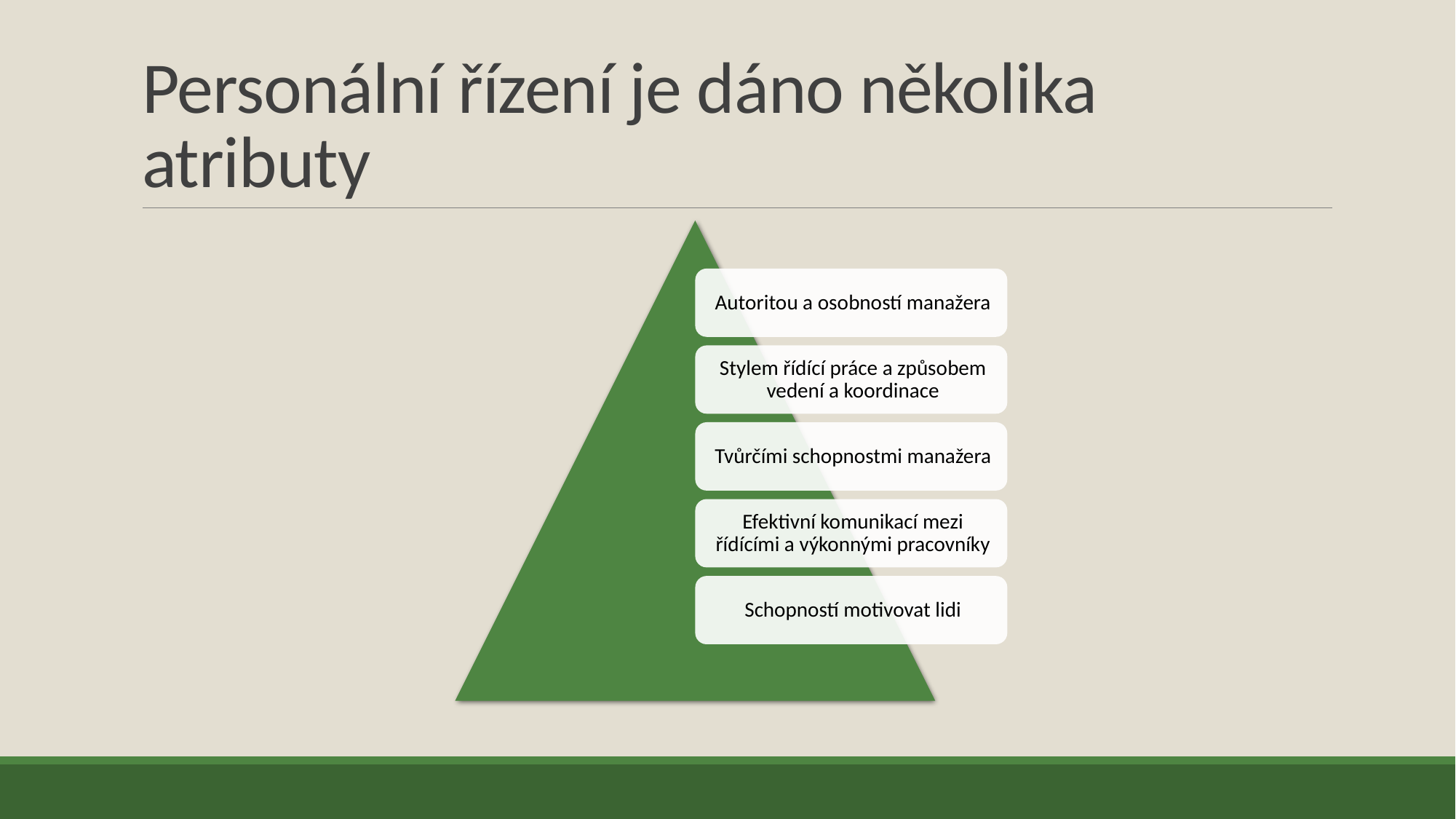

# Personální řízení je dáno několika atributy
Autoritou a osobností manažera
Stylem řídící práce a způsobem vedení a koordinace
Tvůrčími schopnostmi manažera
Efektivní komunikací mezi řídícími a výkonnými pracovníky
Schopností motivovat lidi